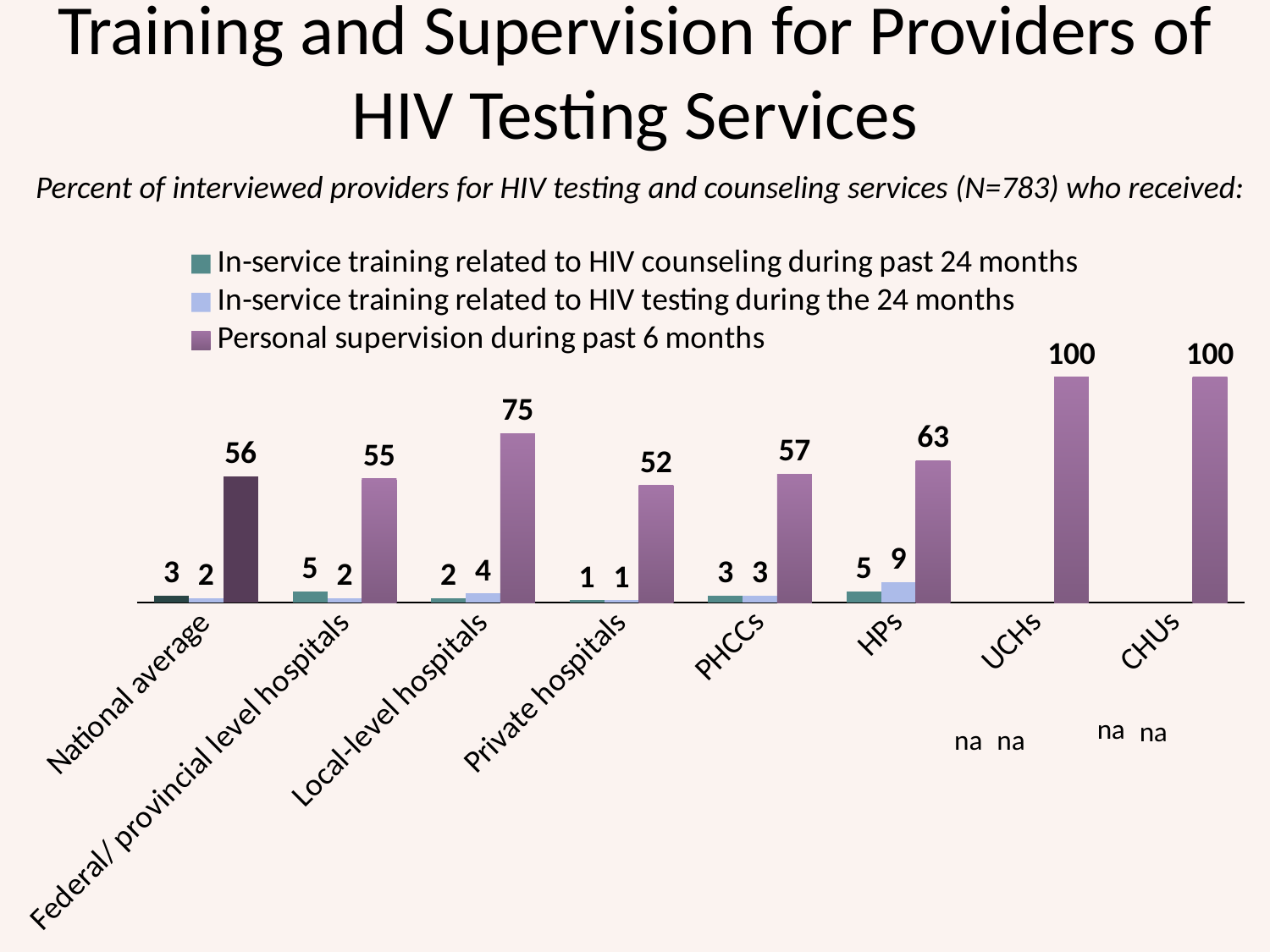

# Training and Supervision for Providers of HIV Testing Services
Percent of interviewed providers for HIV testing and counseling services (N=783) who received:

### Chart

| Category | In-service training related to HIV counseling during past 24 months | In-service training related to HIV testing during the 24 months | Personal supervision during past 6 months |
|---|---|---|---|
| National average | 3.0 | 2.0 | 56.0 |
| Federal/ provincial level hospitals | 5.0 | 2.0 | 55.0 |
| Local-level hospitals | 2.0 | 4.0 | 75.0 |
| Private hospitals | 1.0 | 1.0 | 52.0 |
| PHCCs | 3.0 | 3.0 | 57.0 |
| HPs | 5.0 | 9.0 | 63.0 |
| UCHs | None | None | 100.0 |
| CHUs | None | None | 100.0 |
na
na